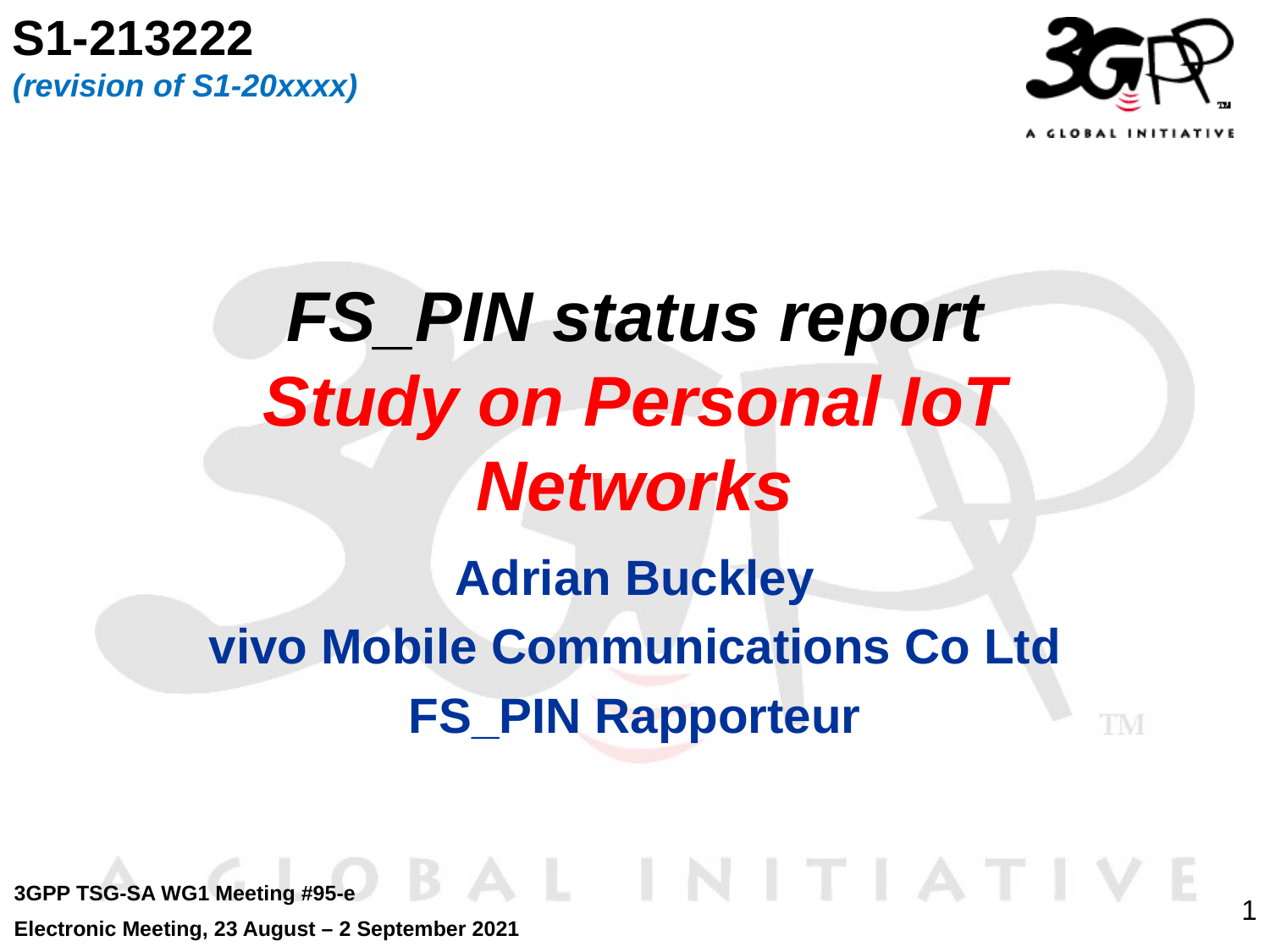

S1-213222
(revision of S1-20xxxx)
# FS_PIN status report Study on Personal IoT Networks
Adrian Buckley
vivo Mobile Communications Co Ltd
FS_PIN Rapporteur
3GPP TSG-SA WG1 Meeting #95-e
Electronic Meeting, 23 August – 2 September 2021
1